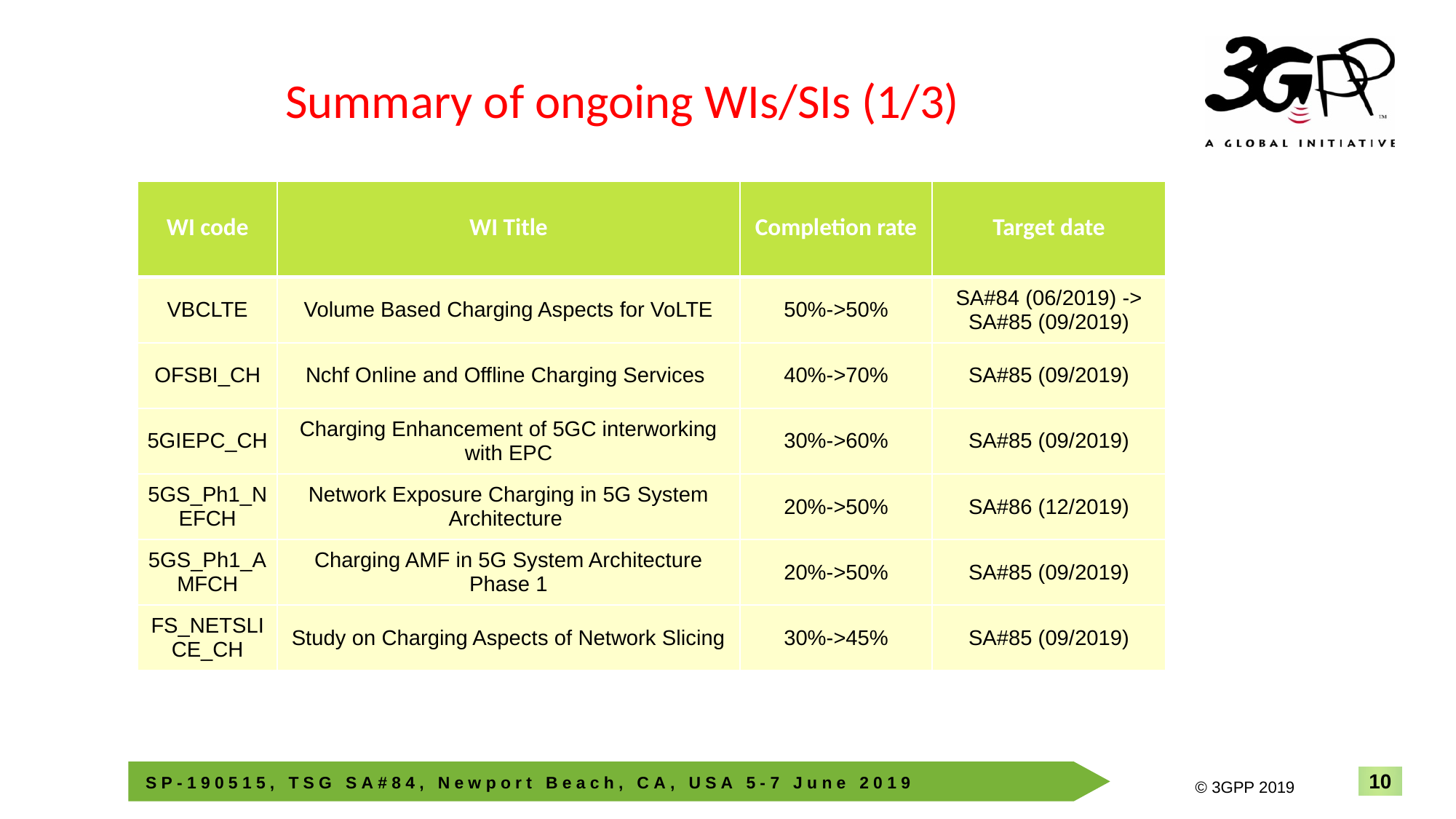

# Summary of ongoing WIs/SIs (1/3)
| WI code | WI Title | Completion rate | Target date |
| --- | --- | --- | --- |
| VBCLTE | Volume Based Charging Aspects for VoLTE | 50%->50% | SA#84 (06/2019) -> SA#85 (09/2019) |
| OFSBI\_CH | Nchf Online and Offline Charging Services | 40%->70% | SA#85 (09/2019) |
| 5GIEPC\_CH | Charging Enhancement of 5GC interworking with EPC | 30%->60% | SA#85 (09/2019) |
| 5GS\_Ph1\_NEFCH | Network Exposure Charging in 5G System Architecture | 20%->50% | SA#86 (12/2019) |
| 5GS\_Ph1\_AMFCH | Charging AMF in 5G System Architecture Phase 1 | 20%->50% | SA#85 (09/2019) |
| FS\_NETSLICE\_CH | Study on Charging Aspects of Network Slicing | 30%->45% | SA#85 (09/2019) |